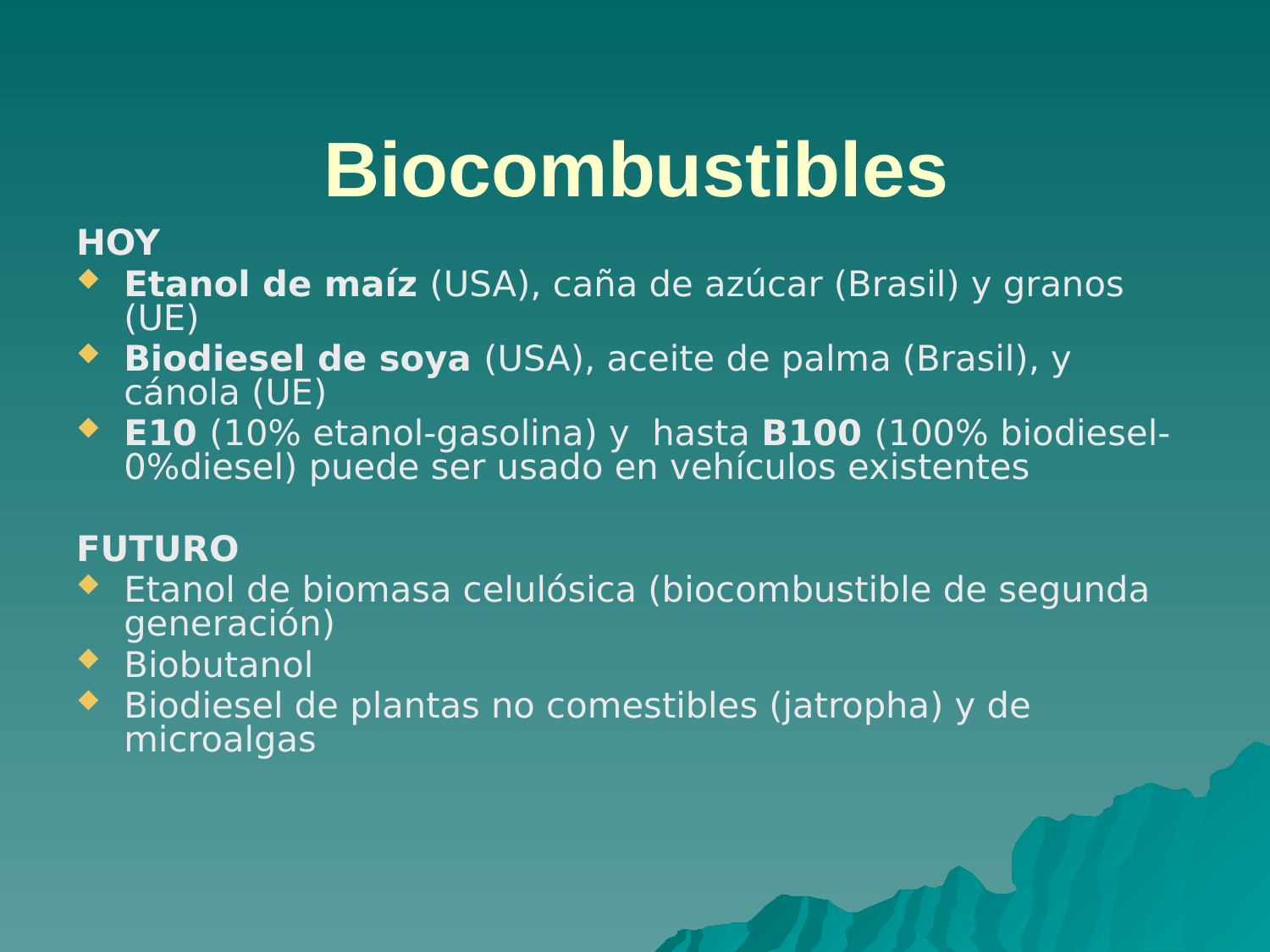

# Biocombustibles
HOY
Etanol de maíz (USA), caña de azúcar (Brasil) y granos (UE)
Biodiesel de soya (USA), aceite de palma (Brasil), y cánola (UE)
E10 (10% etanol-gasolina) y  hasta B100 (100% biodiesel- 0%diesel) puede ser usado en vehículos existentes

FUTURO
Etanol de biomasa celulósica (biocombustible de segunda generación)
Biobutanol
Biodiesel de plantas no comestibles (jatropha) y de microalgas